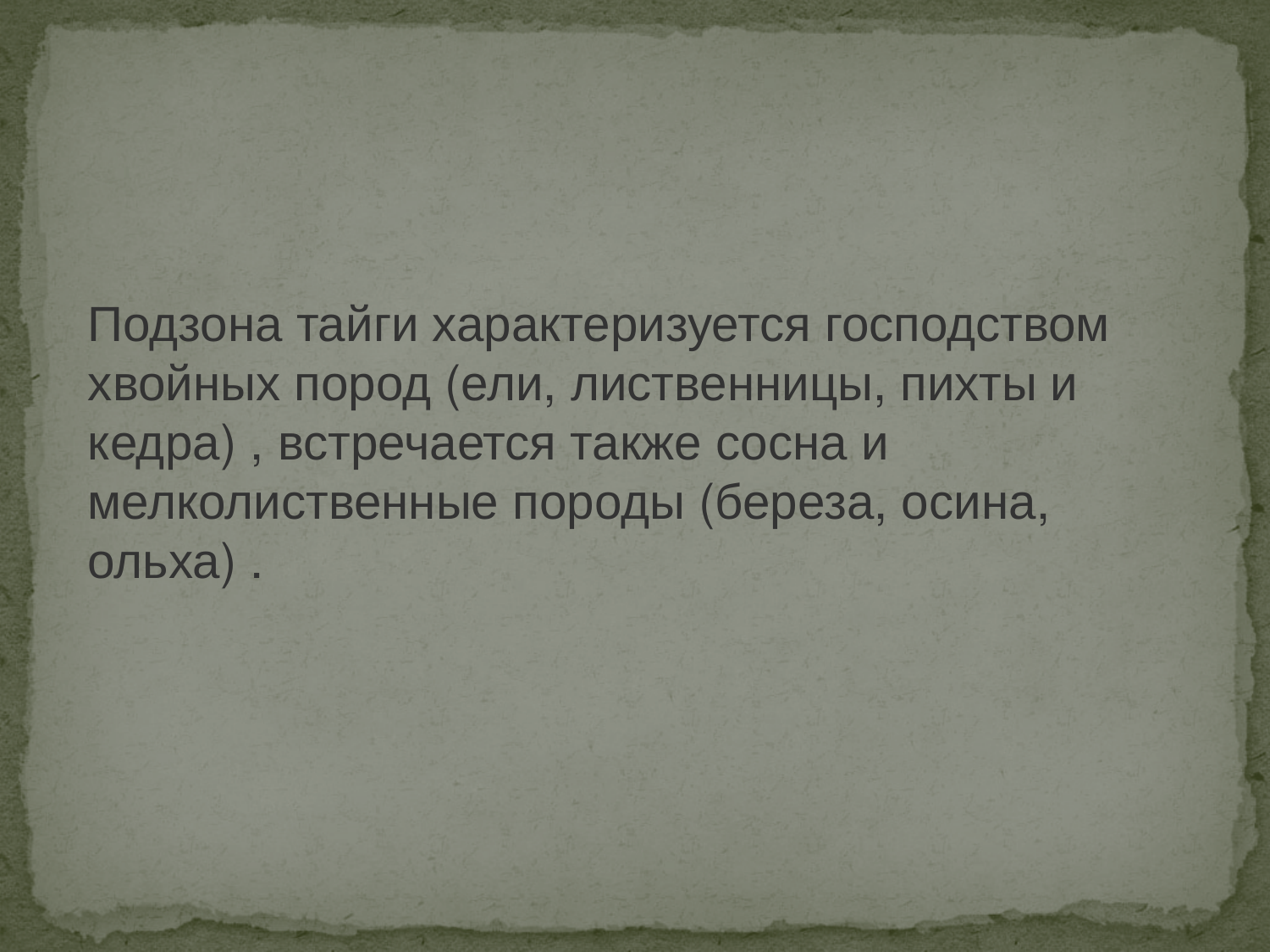

Подзона тайги характеризуется господством хвойных пород (ели, лиственницы, пихты и кедра) , встречается также сосна и мелколиственные породы (береза, осина, ольха) .